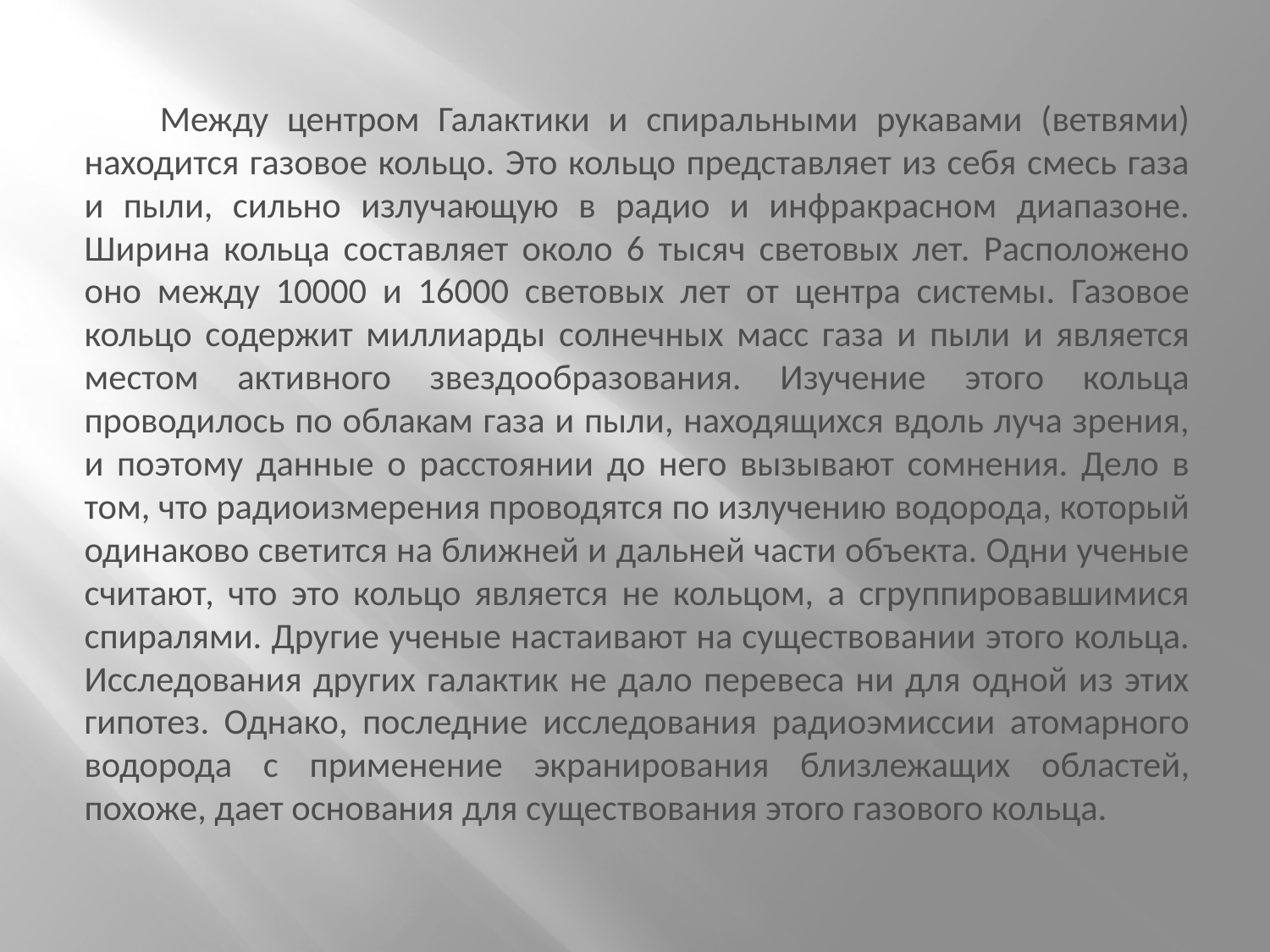

Между центром Галактики и спиральными рукавами (ветвями) находится газовое кольцо. Это кольцо представляет из себя смесь газа и пыли, сильно излучающую в радио и инфракрасном диапазоне. Ширина кольца составляет около 6 тысяч световых лет. Расположено оно между 10000 и 16000 световых лет от центра системы. Газовое кольцо содержит миллиарды солнечных масс газа и пыли и является местом активного звездообразования. Изучение этого кольца проводилось по облакам газа и пыли, находящихся вдоль луча зрения, и поэтому данные о расстоянии до него вызывают сомнения. Дело в том, что радиоизмерения проводятся по излучению водорода, который одинаково светится на ближней и дальней части объекта. Одни ученые считают, что это кольцо является не кольцом, а сгруппировавшимися спиралями. Другие ученые настаивают на существовании этого кольца. Исследования других галактик не дало перевеса ни для одной из этих гипотез. Однако, последние исследования радиоэмиссии атомарного водорода с применение экранирования близлежащих областей, похоже, дает основания для существования этого газового кольца.